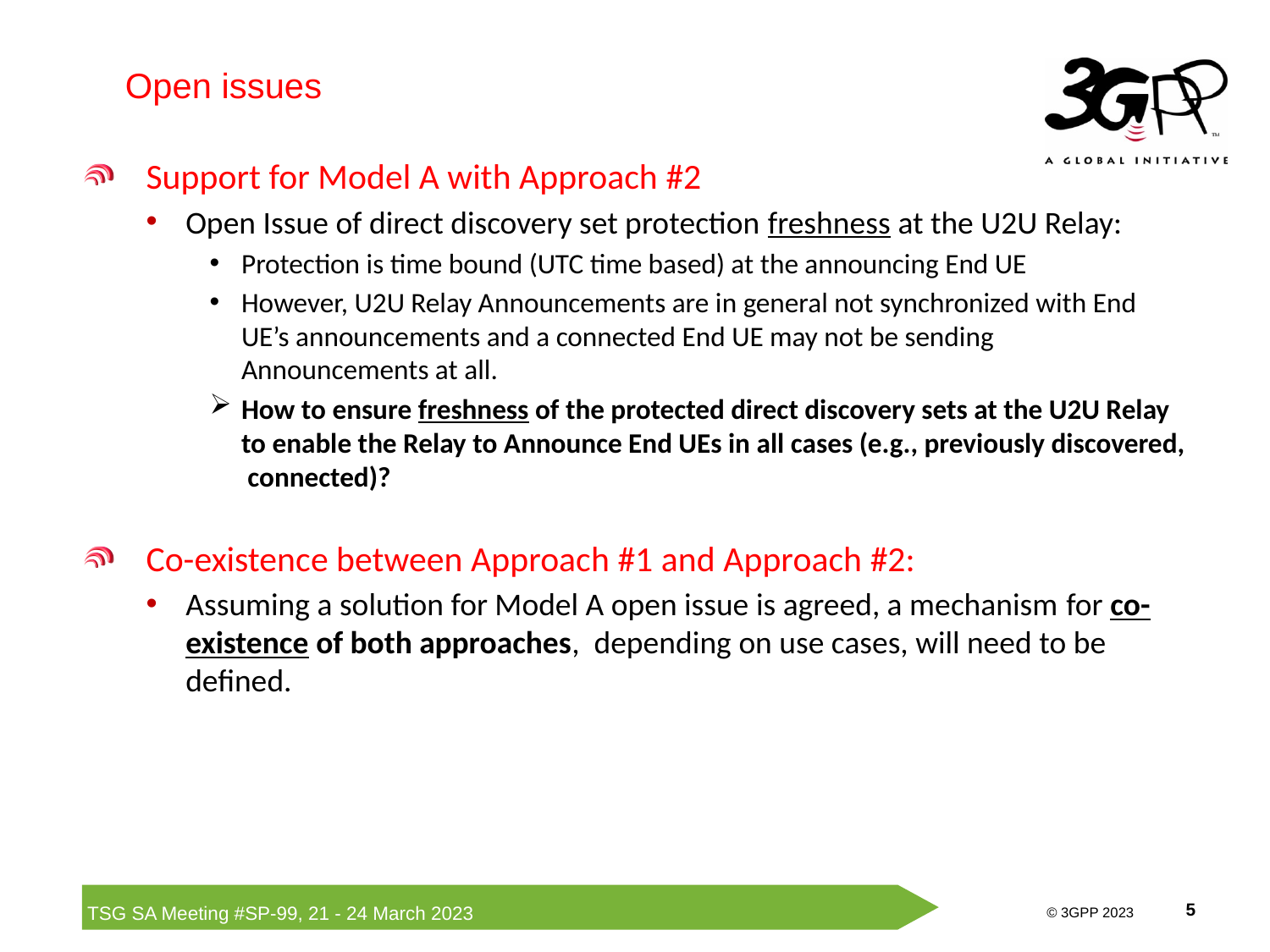

Open issues
Support for Model A with Approach #2
Open Issue of direct discovery set protection freshness at the U2U Relay:
Protection is time bound (UTC time based) at the announcing End UE
However, U2U Relay Announcements are in general not synchronized with End UE’s announcements and a connected End UE may not be sending Announcements at all.
How to ensure freshness of the protected direct discovery sets at the U2U Relay to enable the Relay to Announce End UEs in all cases (e.g., previously discovered,  connected)?

Co-existence between Approach #1 and Approach #2:
Assuming a solution for Model A open issue is agreed, a mechanism for co-existence of both approaches,  depending on use cases, will need to be defined.